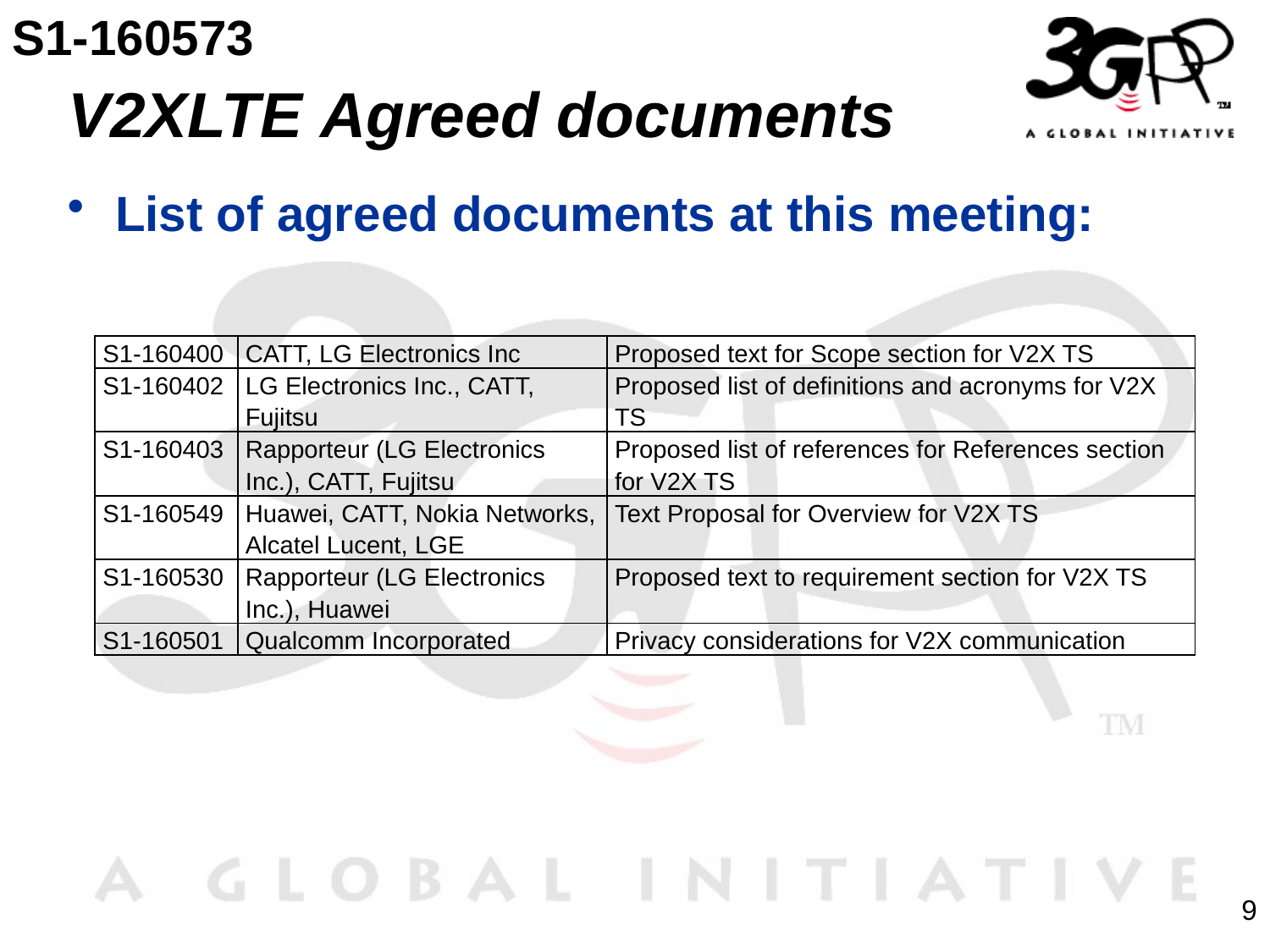

S1-160573
# V2XLTE Agreed documents
List of agreed documents at this meeting:

| S1-160400 | CATT, LG Electronics Inc | Proposed text for Scope section for V2X TS |
| --- | --- | --- |
| S1-160402 | LG Electronics Inc., CATT, Fujitsu | Proposed list of definitions and acronyms for V2X TS |
| S1-160403 | Rapporteur (LG Electronics Inc.), CATT, Fujitsu | Proposed list of references for References section for V2X TS |
| S1-160549 | Huawei, CATT, Nokia Networks, Alcatel Lucent, LGE | Text Proposal for Overview for V2X TS |
| S1-160530 | Rapporteur (LG Electronics Inc.), Huawei | Proposed text to requirement section for V2X TS |
| S1-160501 | Qualcomm Incorporated | Privacy considerations for V2X communication |
9